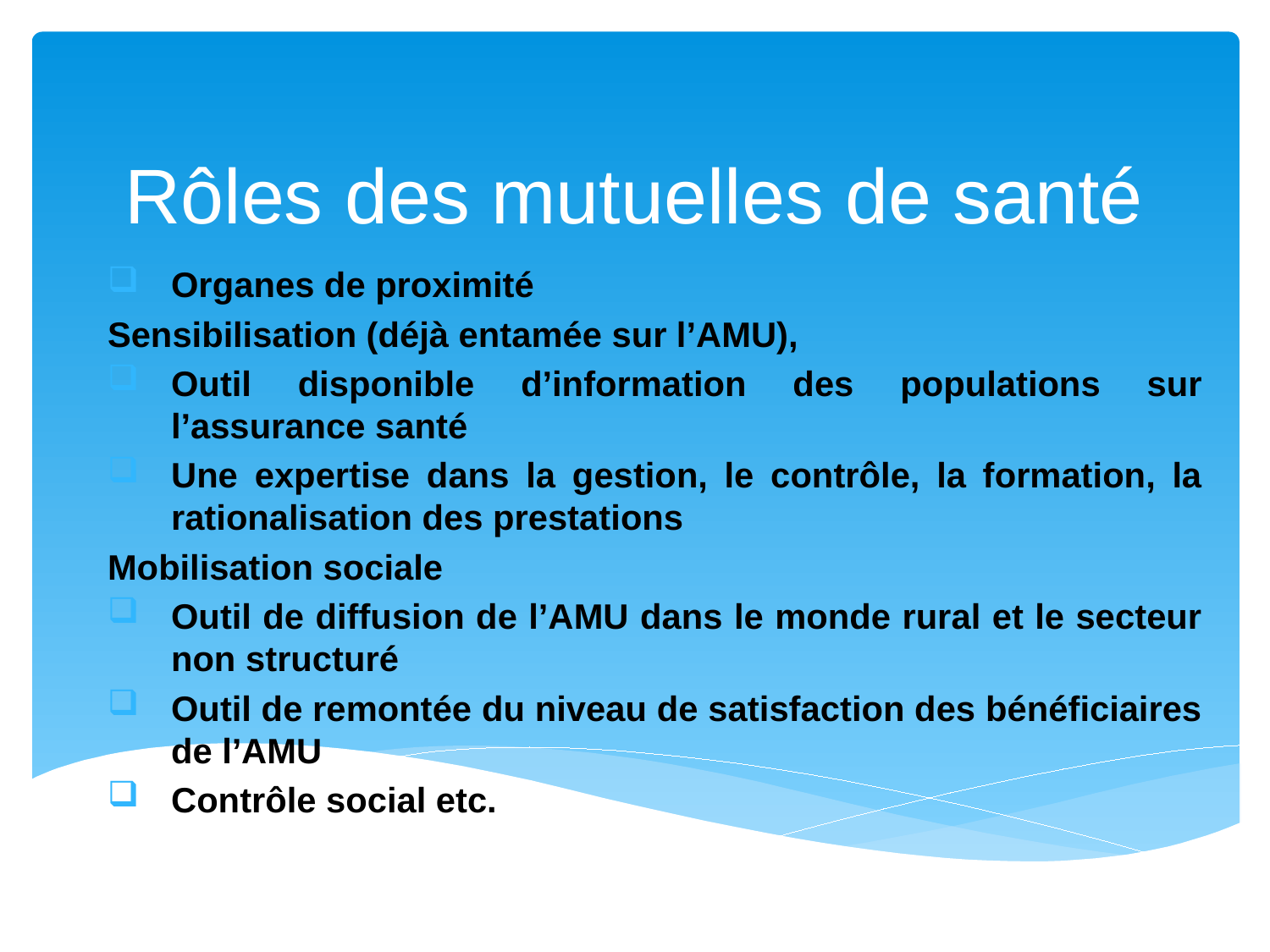

# Rôles des mutuelles de santé
Organes de proximité
Sensibilisation (déjà entamée sur l’AMU),
Outil disponible d’information des populations sur l’assurance santé
Une expertise dans la gestion, le contrôle, la formation, la rationalisation des prestations
Mobilisation sociale
Outil de diffusion de l’AMU dans le monde rural et le secteur non structuré
Outil de remontée du niveau de satisfaction des bénéficiaires de l’AMU
Contrôle social etc.